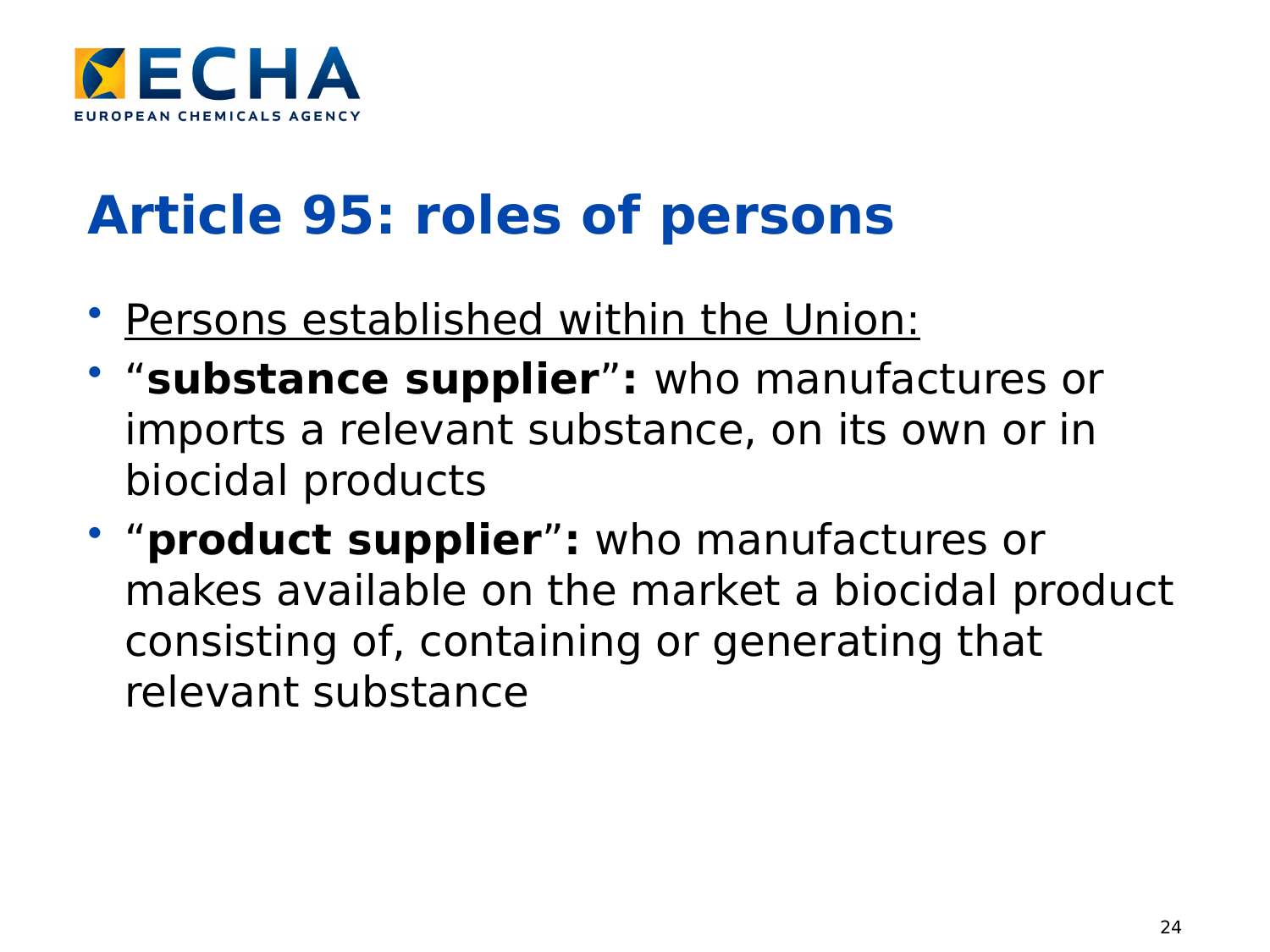

Article 95: roles of persons
Persons established within the Union:
“substance supplier”: who manufactures or imports a relevant substance, on its own or in biocidal products
“product supplier”: who manufactures or makes available on the market a biocidal product consisting of, containing or generating that relevant substance

24